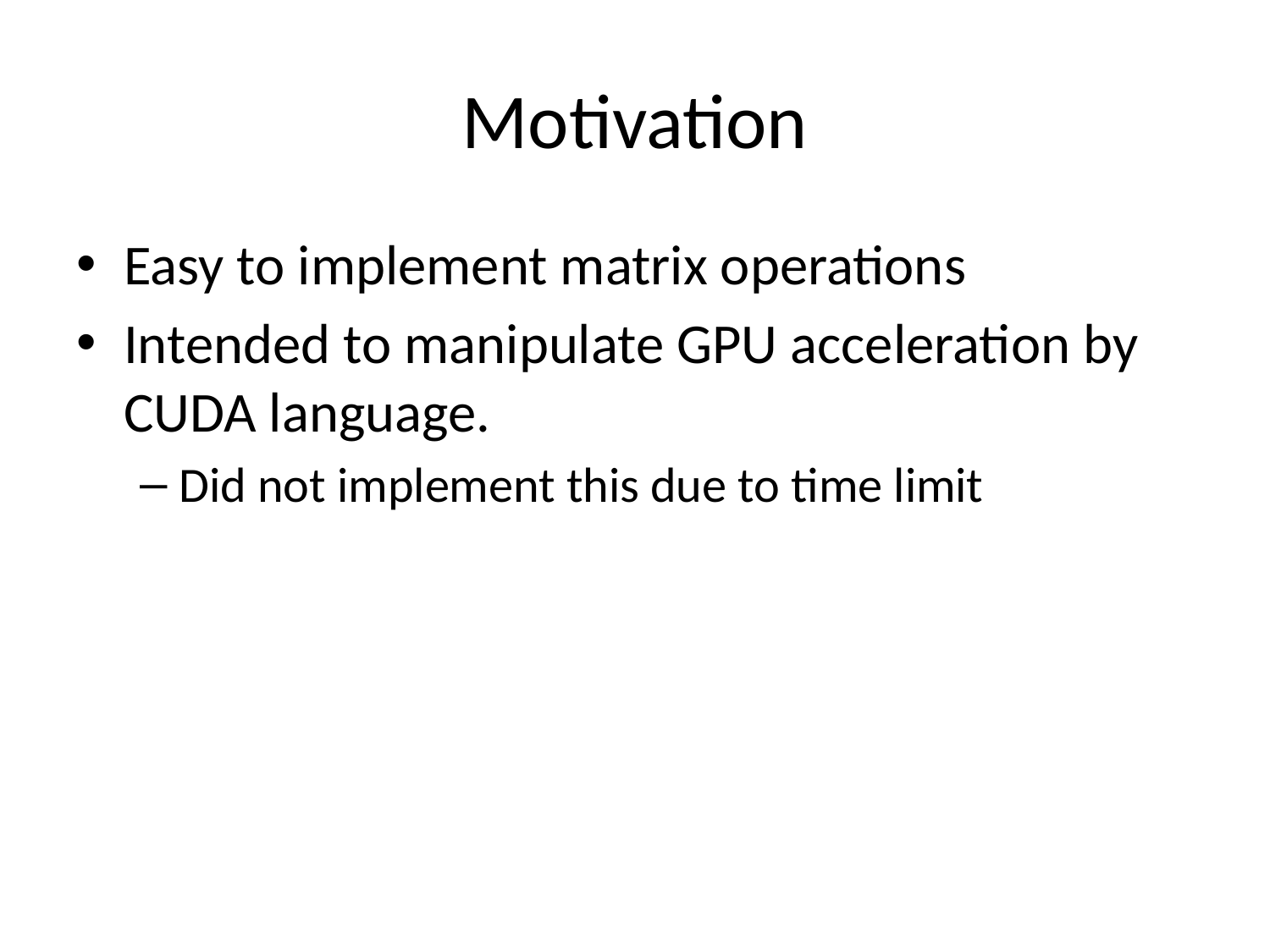

# Motivation
Easy to implement matrix operations
Intended to manipulate GPU acceleration by CUDA language.
Did not implement this due to time limit